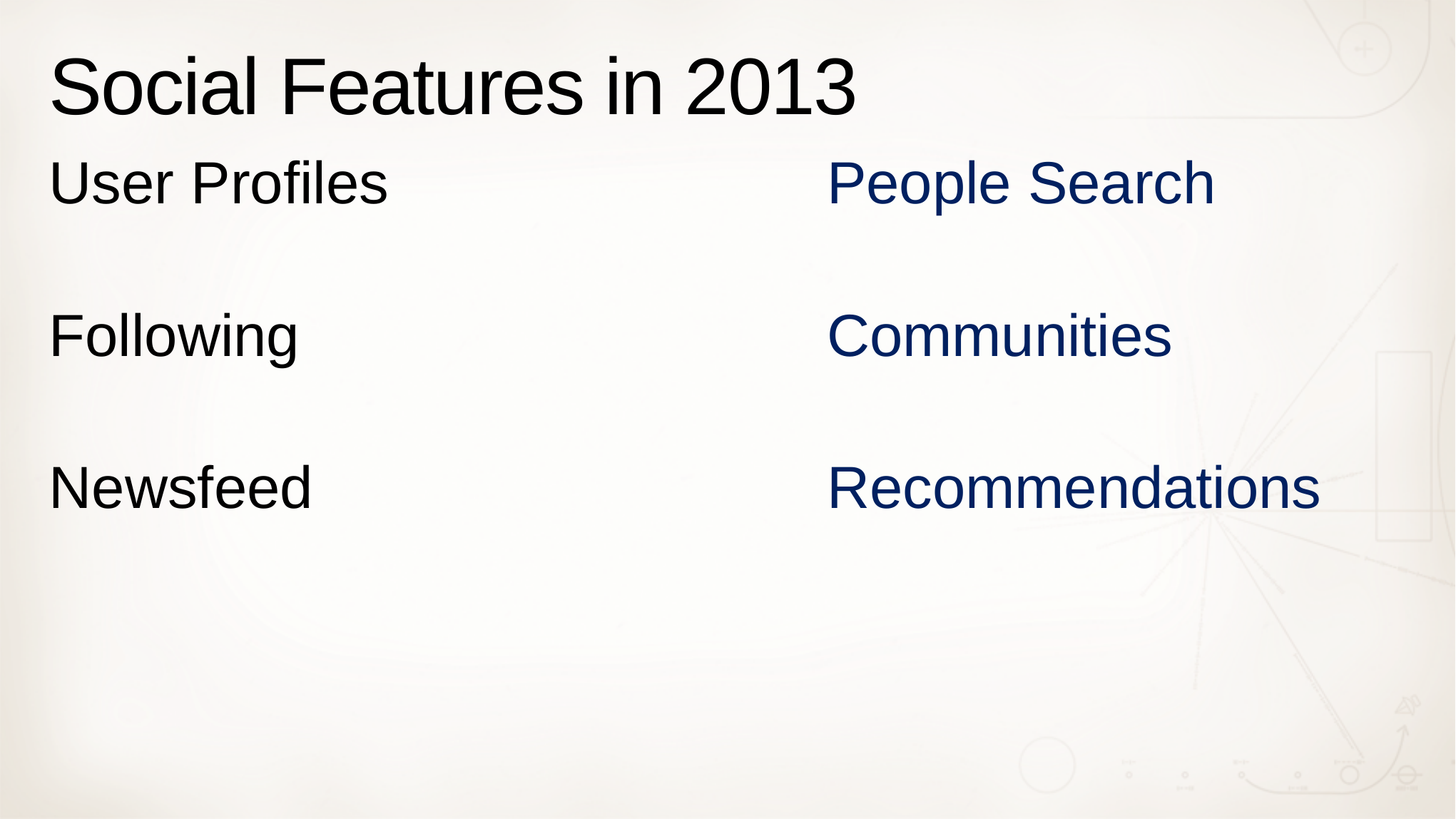

# Social Features in 2013
People Search

Communities

Recommendations
User Profiles

Following

Newsfeed